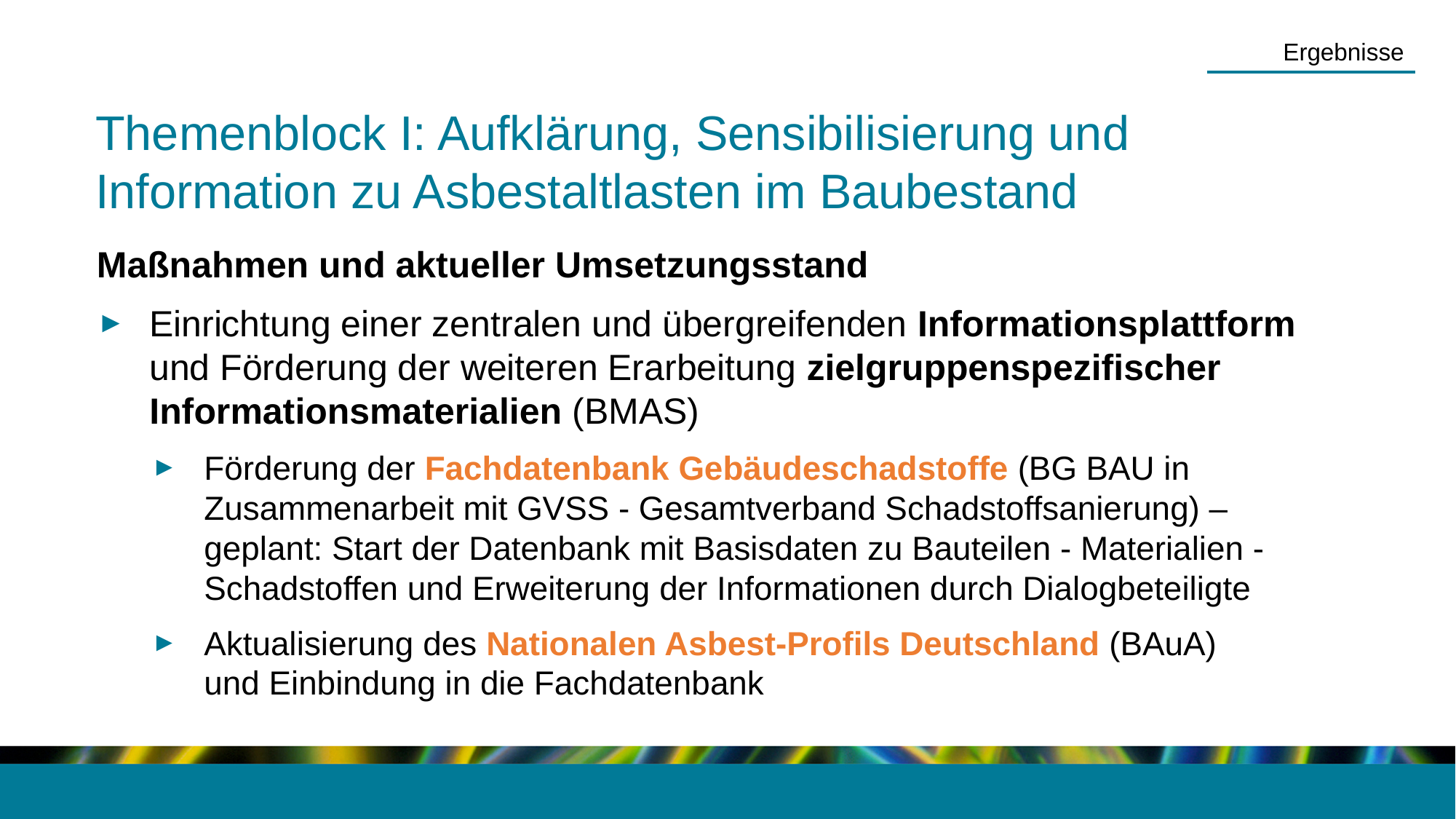

Ergebnisse
Themenblock I: Aufklärung, Sensibilisierung und Information zu Asbestaltlasten im Baubestand
Maßnahmen und aktueller Umsetzungsstand
Einrichtung einer zentralen und übergreifenden Informationsplattform
und Förderung der weiteren Erarbeitung zielgruppenspezifischer Informationsmaterialien (BMAS)
Förderung der Fachdatenbank Gebäudeschadstoffe (BG BAU in Zusammenarbeit mit GVSS - Gesamtverband Schadstoffsanierung) –
geplant: Start der Datenbank mit Basisdaten zu Bauteilen - Materialien - Schadstoffen und Erweiterung der Informationen durch Dialogbeteiligte
Aktualisierung des Nationalen Asbest-Profils Deutschland (BAuA)
und Einbindung in die Fachdatenbank